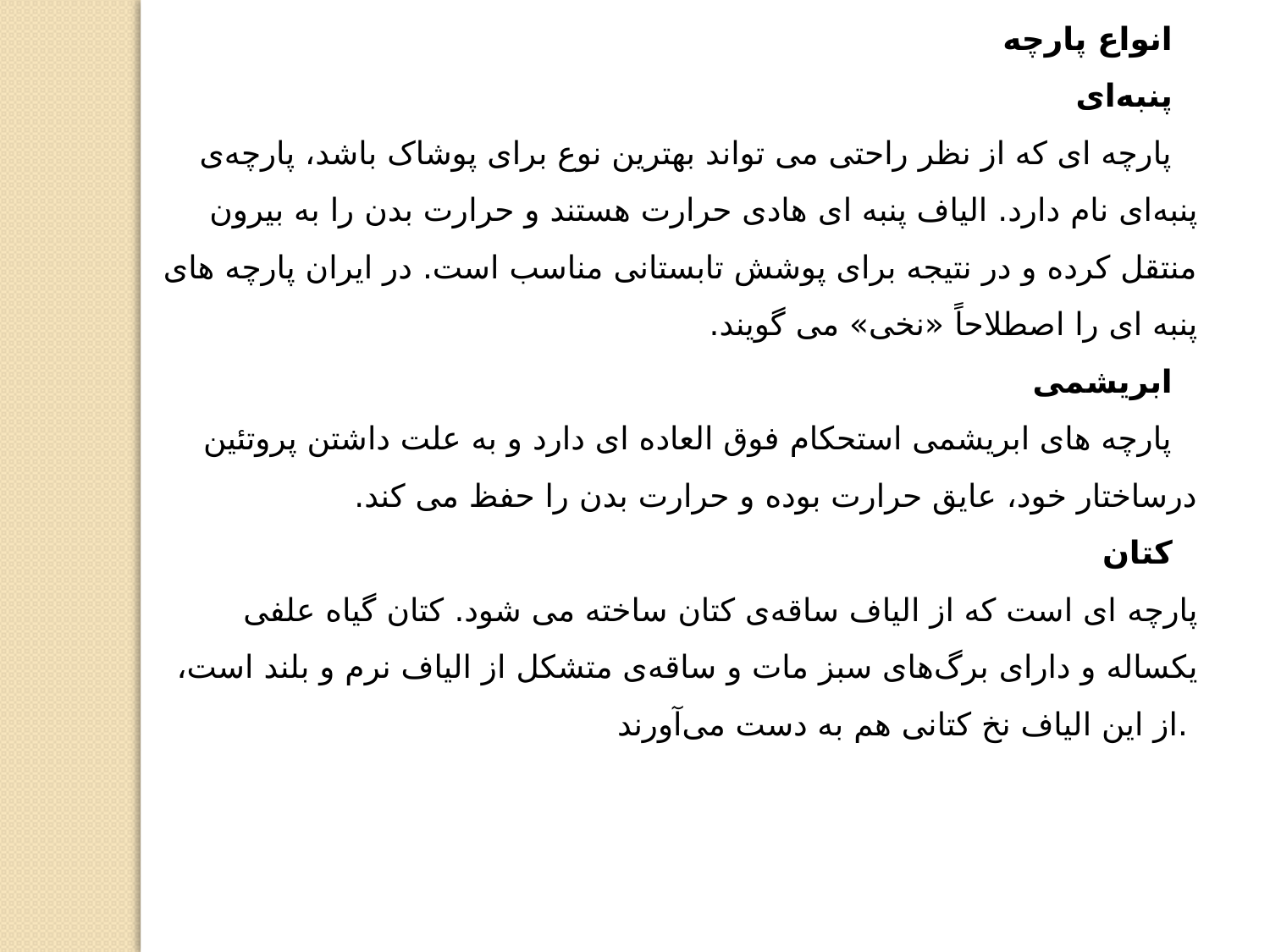

انواع پارچه
‌پنبه‌ای
پارچه ای که از نظر راحتی می تواند بهترین نوع برای پوشاک باشد، پارچه‌ی پنبه‌ای نام دارد. الیاف پنبه ای ‌هادی حرارت هستند و حرارت بدن را به بیرون منتقل کرده و در نتیجه برای پوشش تابستانی مناسب است. در ایران پارچه های پنبه ای را اصطلاحاً «نخی» می گویند.
ابریشمی
پارچه های ابریشمی استحکام فوق العاده ای دارد و به علت داشتن پروتئین درساختار خود، عایق حرارت بوده و حرارت بدن را حفظ می کند.
کتان
پارچه ‌ای است که از الیاف ساقه‌ی کتان ساخته می شود. کتان گیاه علفی یکساله‌ و دارای برگ‌های سبز مات و ساقه‌ی متشکل از الیاف نرم و بلند است، از این الیاف نخ کتانی هم به دست می‌آورند.